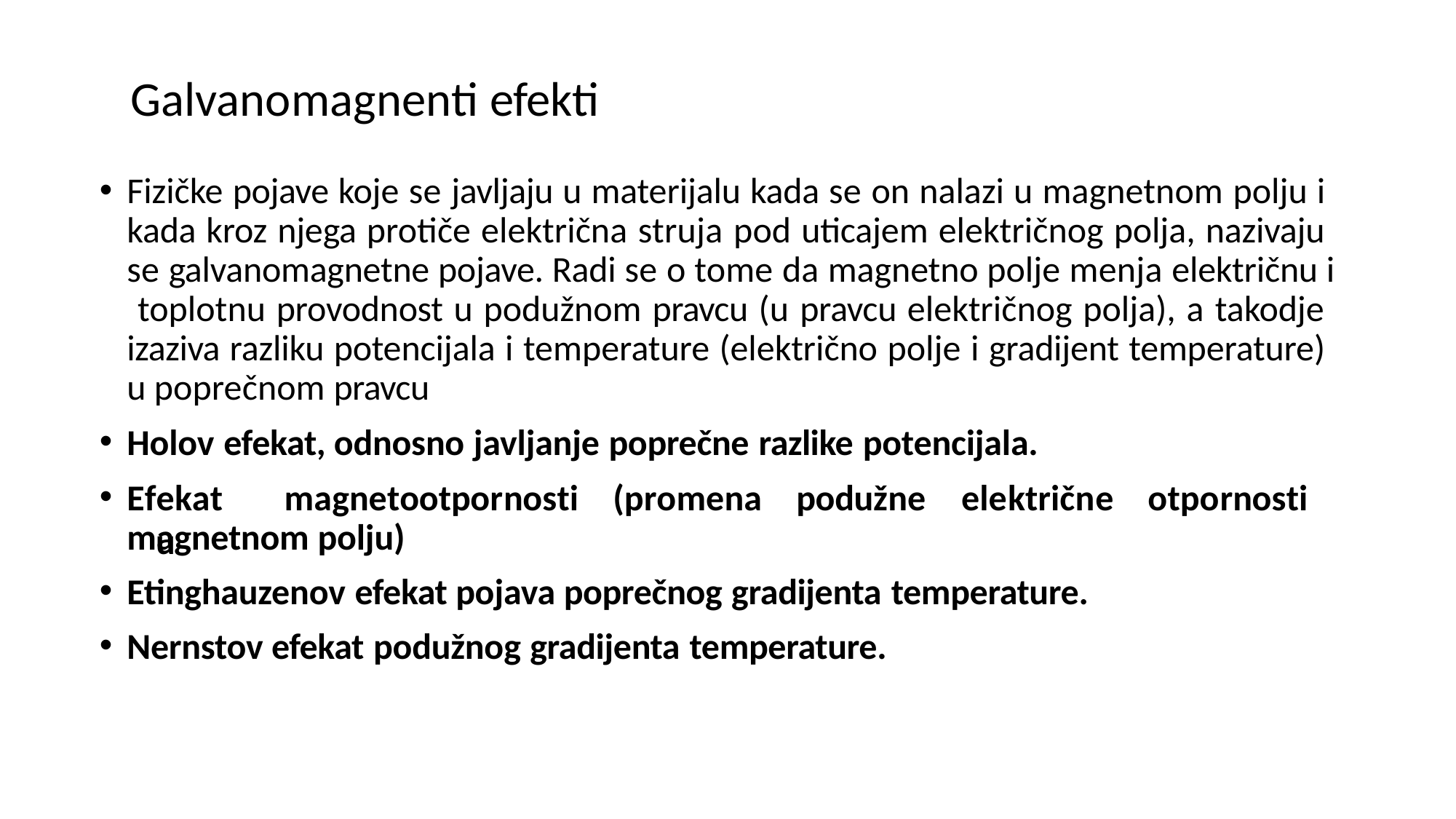

# Galvanomagnenti efekti
Fizičke pojave koje se javljaju u materijalu kada se on nalazi u magnetnom polju i  kada kroz njega protiče električna struja pod uticajem električnog polja, nazivaju  se galvanomagnetne pojave. Radi se o tome da magnetno polje menja električnu i  toplotnu provodnost u podužnom pravcu (u pravcu električnog polja), a takodje  izaziva razliku potencijala i temperature (električno polje i gradijent temperature)  u poprečnom pravcu
Holov efekat, odnosno javljanje poprečne razlike potencijala.
Efekat	magnetootpornosti	(promena	podužne	električne	otpornosti	u
magnetnom polju)
Etinghauzenov efekat pojava poprečnog gradijenta temperature.
Nernstov efekat podužnog gradijenta temperature.